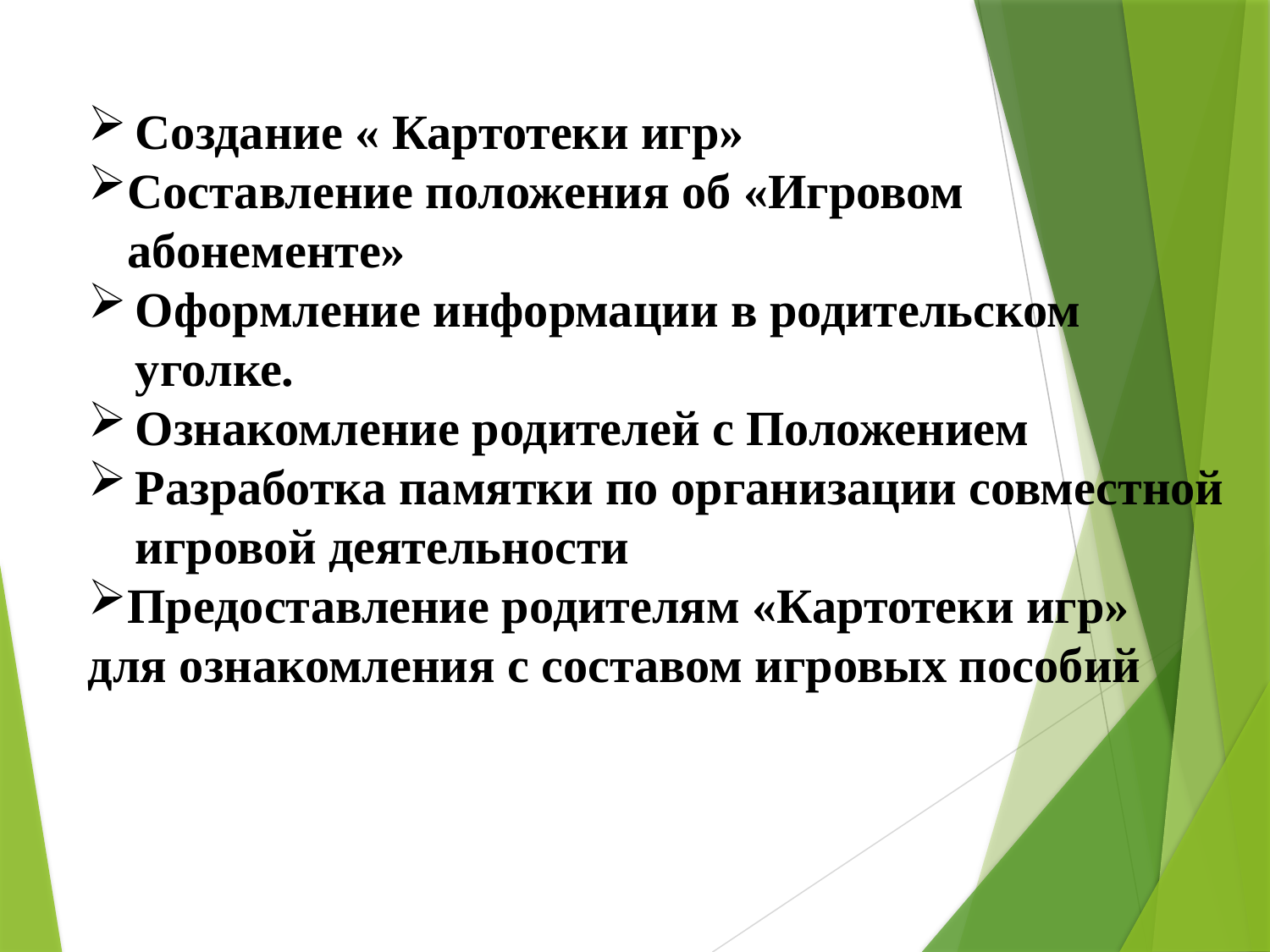

Создание « Картотеки игр»
Составление положения об «Игровом абонементе»
Оформление информации в родительском уголке.
Ознакомление родителей с Положением
Разработка памятки по организации совместной игровой деятельности
Предоставление родителям «Картотеки игр»
для ознакомления с составом игровых пособий